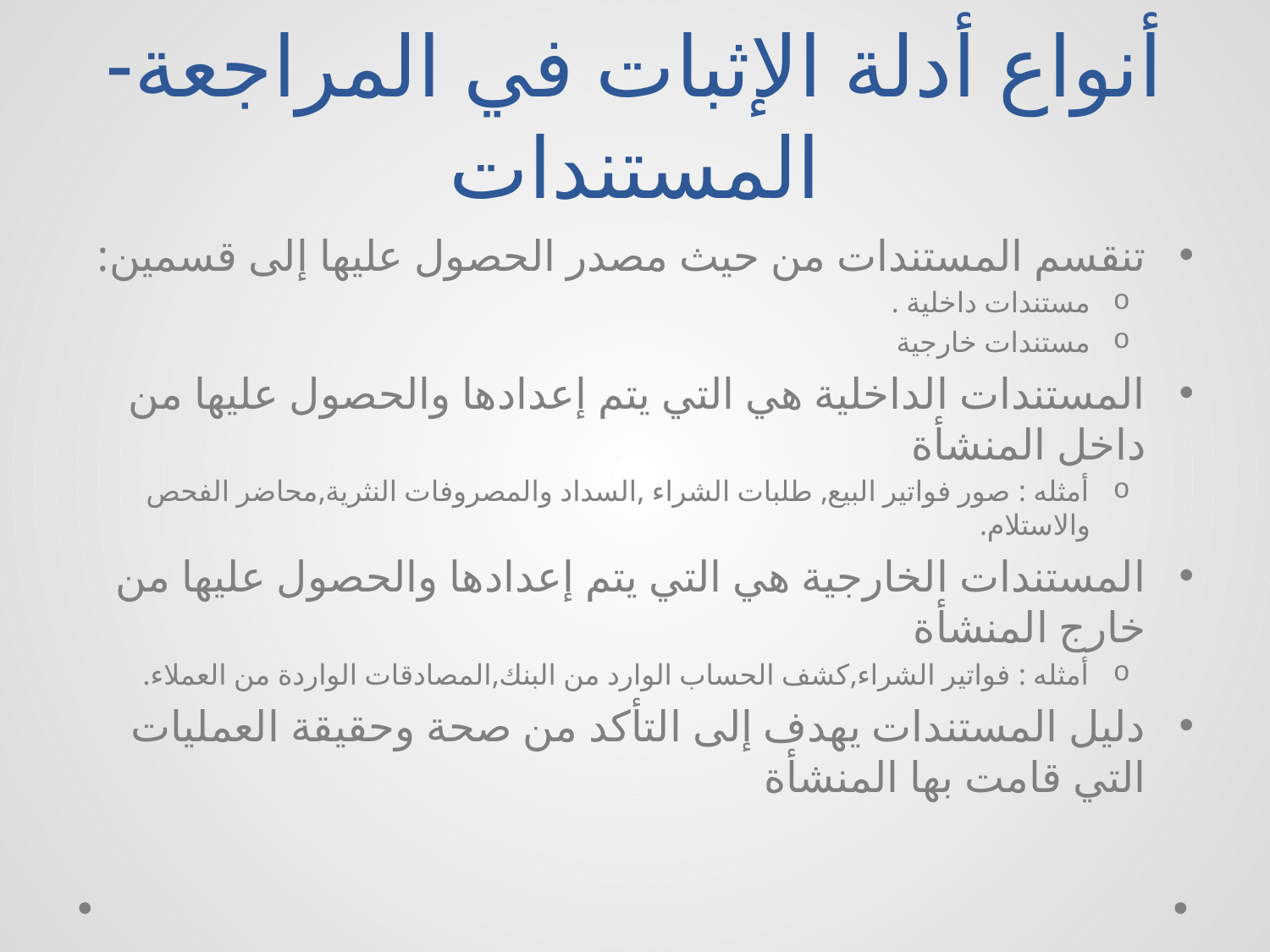

# أنواع أدلة الإثبات في المراجعة- المستندات
تنقسم المستندات من حيث مصدر الحصول عليها إلى قسمين:
مستندات داخلية .
مستندات خارجية
المستندات الداخلية هي التي يتم إعدادها والحصول عليها من داخل المنشأة
أمثله : صور فواتير البيع, طلبات الشراء ,السداد والمصروفات النثرية,محاضر الفحص والاستلام.
المستندات الخارجية هي التي يتم إعدادها والحصول عليها من خارج المنشأة
أمثله : فواتير الشراء,كشف الحساب الوارد من البنك,المصادقات الواردة من العملاء.
دليل المستندات يهدف إلى التأكد من صحة وحقيقة العمليات التي قامت بها المنشأة